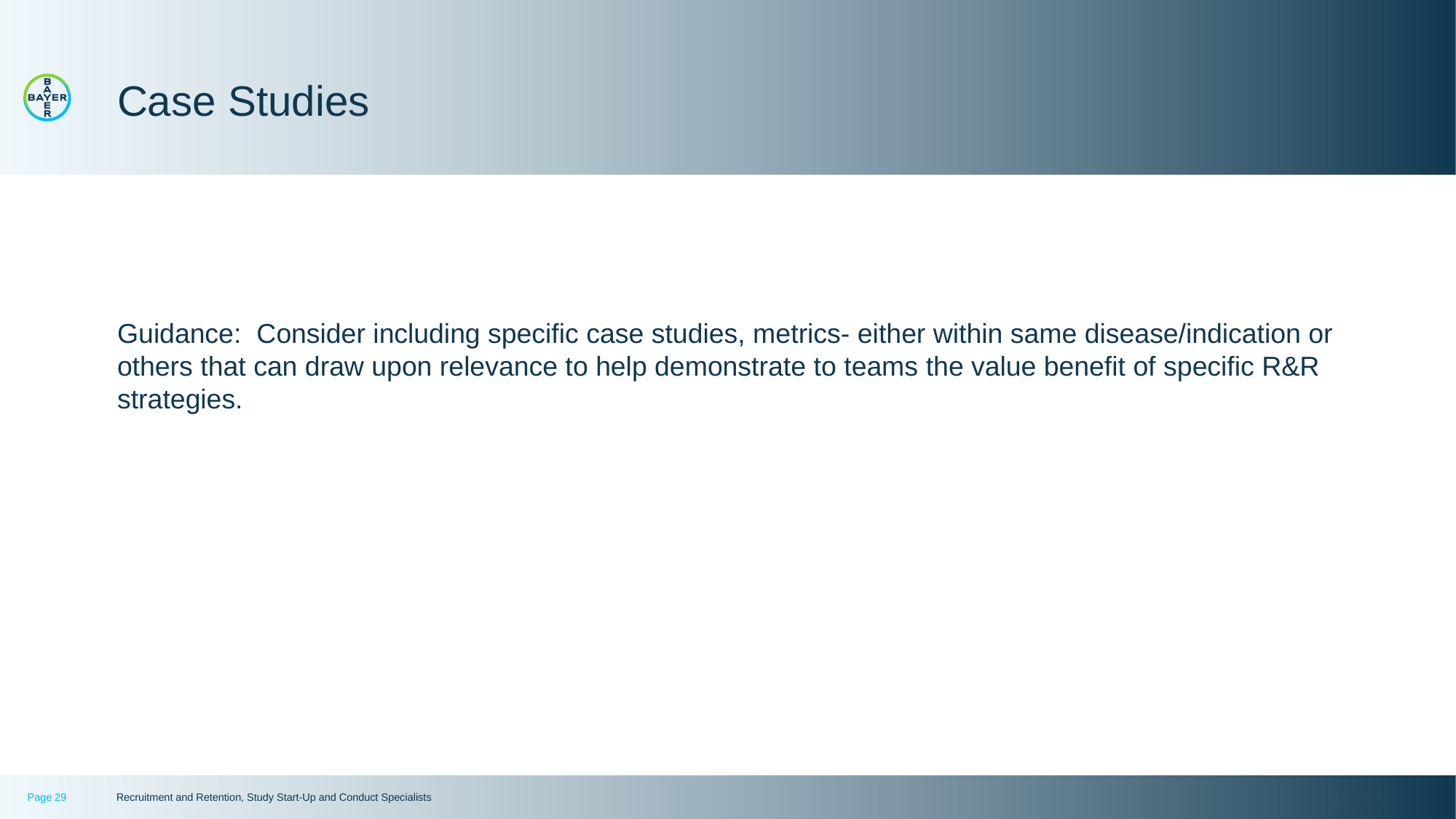

# Case Studies

Guidance:  Consider including specific case studies, metrics- either within same disease/indication or others that can draw upon relevance to help demonstrate to teams the value benefit of specific R&R strategies.

Page 29
Recruitment and Retention, Study Start-Up and Conduct Specialists
12/12/2022